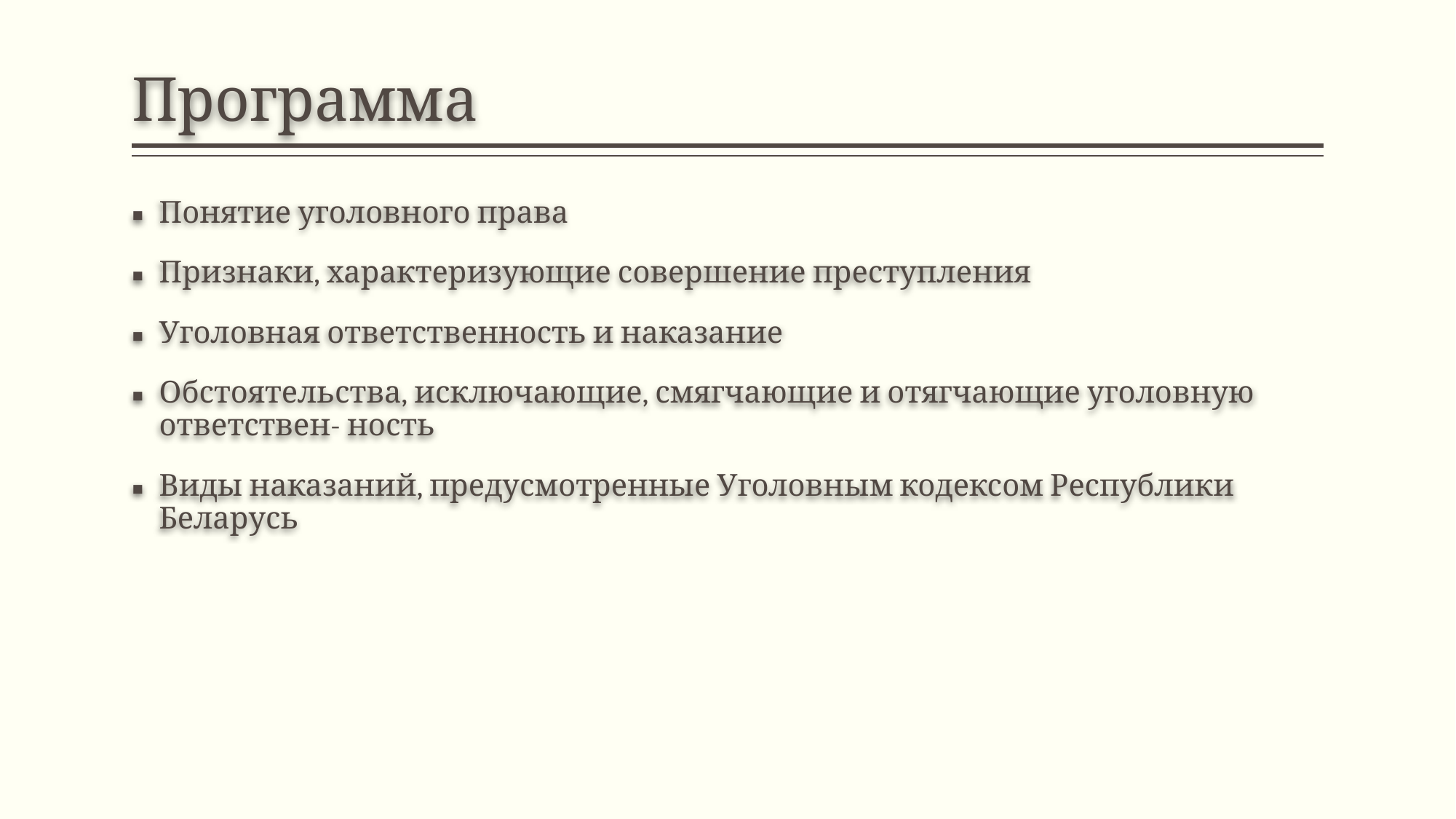

# Программа
Понятие уголовного права
Признаки, характеризующие совершение преступления
Уголовная ответственность и наказание
Обстоятельства, исключающие, смягчающие и отягчающие уголовную ответствен- ность
Виды наказаний, предусмотренные Уголовным кодексом Республики Беларусь